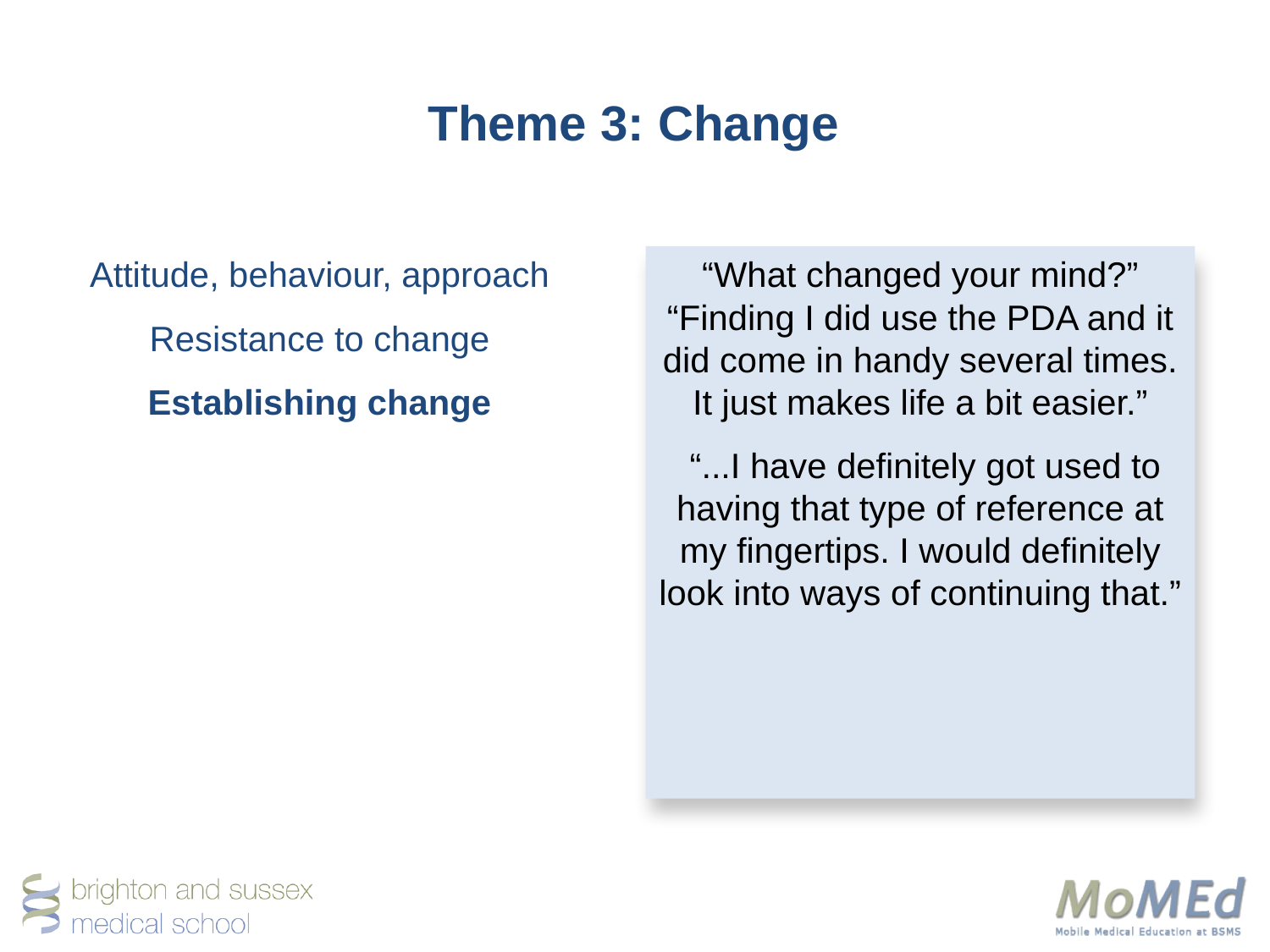

# Theme 3: Change
Attitude, behaviour, approach
Resistance to change
Establishing change
“What changed your mind?” “Finding I did use the PDA and it did come in handy several times. It just makes life a bit easier.”
 “...I have definitely got used to having that type of reference at my fingertips. I would definitely look into ways of continuing that.”